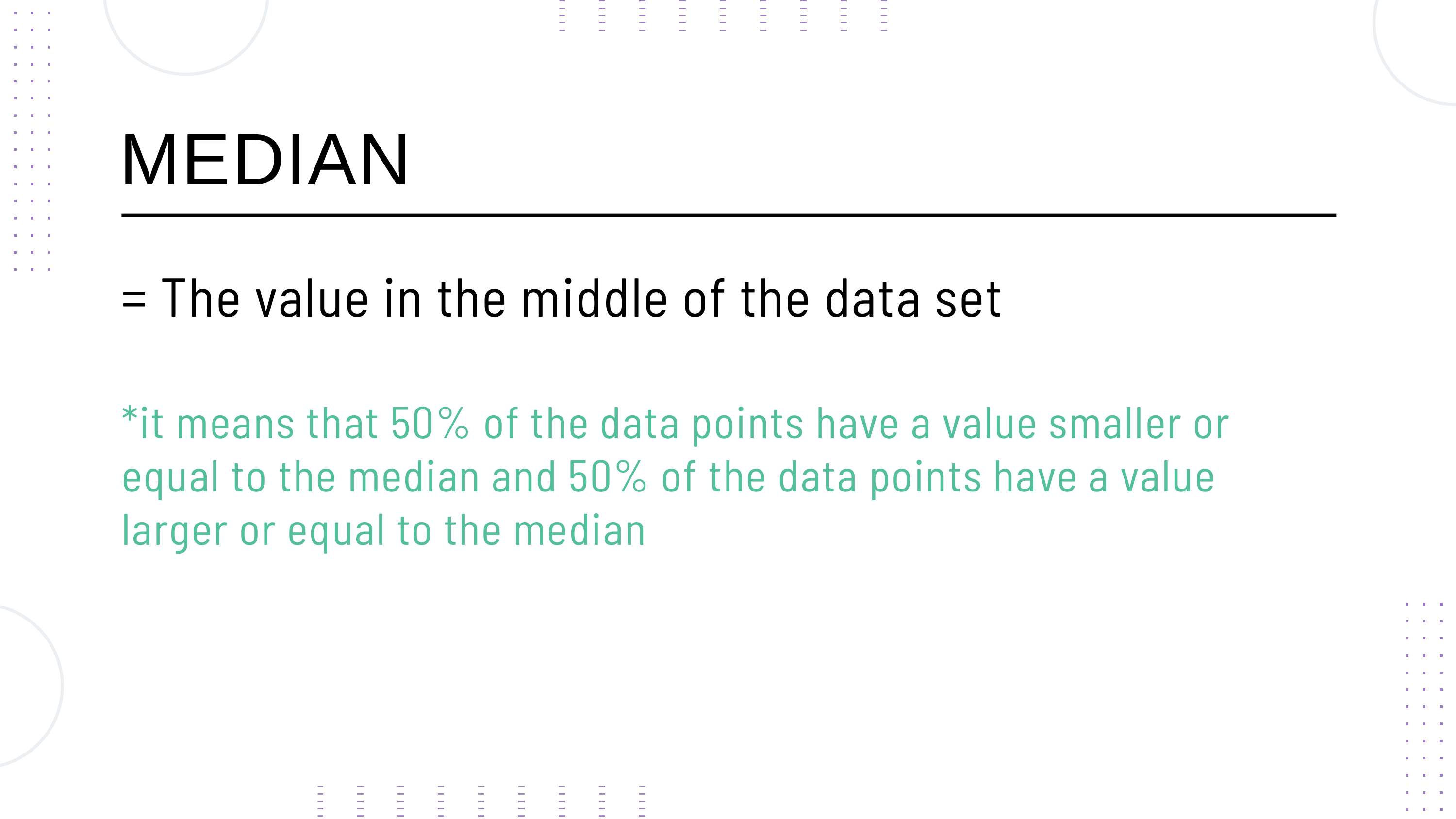

MEDIAN

= The value in the middle of the data set
*it means that 50% of the data points have a value smaller or equal to the median and 50% of the data points have a value larger or equal to the median